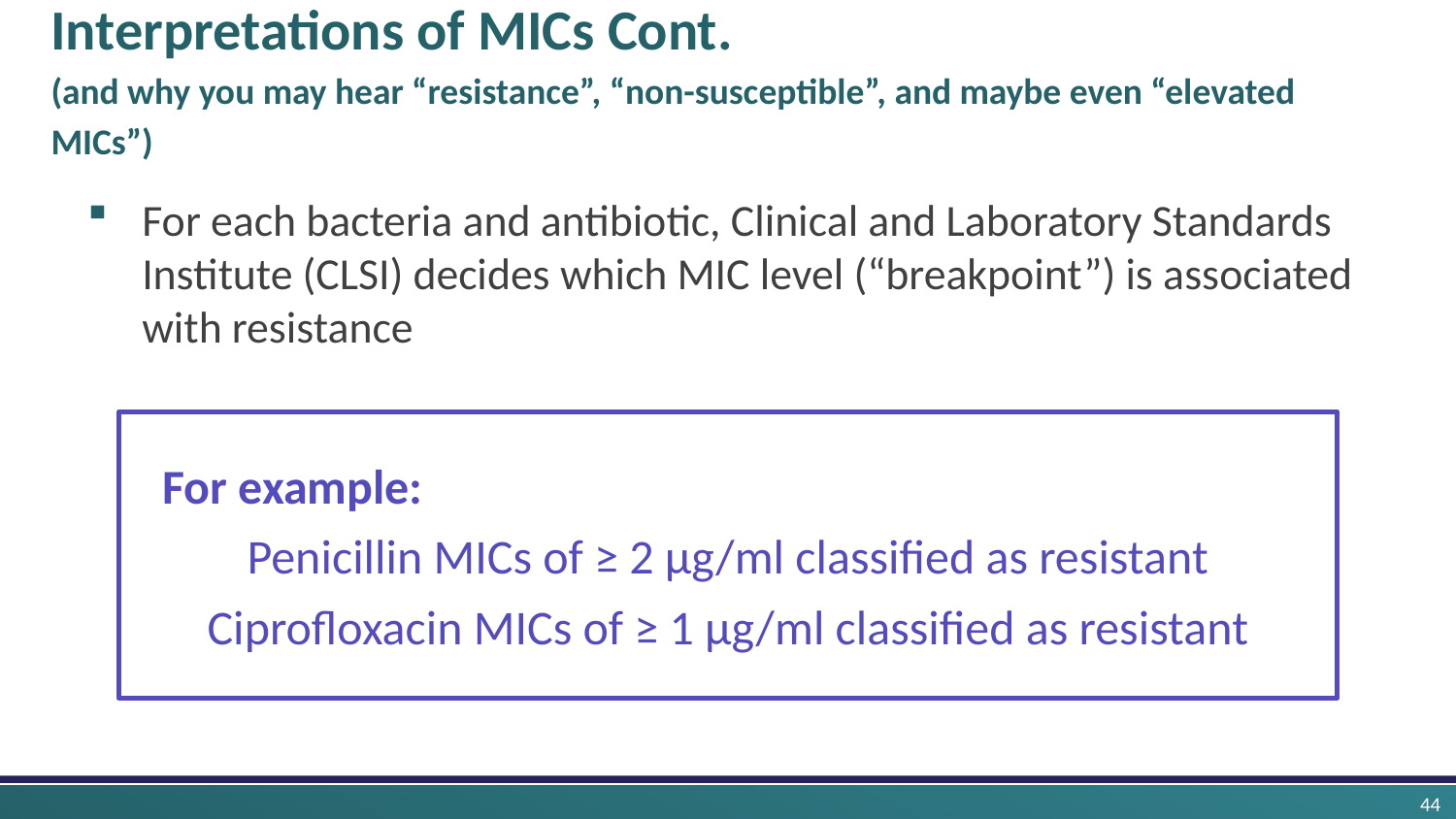

Interpretations of MICs Cont.
(and why you may hear “resistance”, “non-susceptible”, and maybe even “elevated MICs”)
For each bacteria and antibiotic, Clinical and Laboratory Standards Institute (CLSI) decides which MIC level (“breakpoint”) is associated with resistance

For example:
Penicillin MICs of ≥ 2 µg/ml classified as resistant
Ciprofloxacin MICs of ≥ 1 µg/ml classified as resistant
44